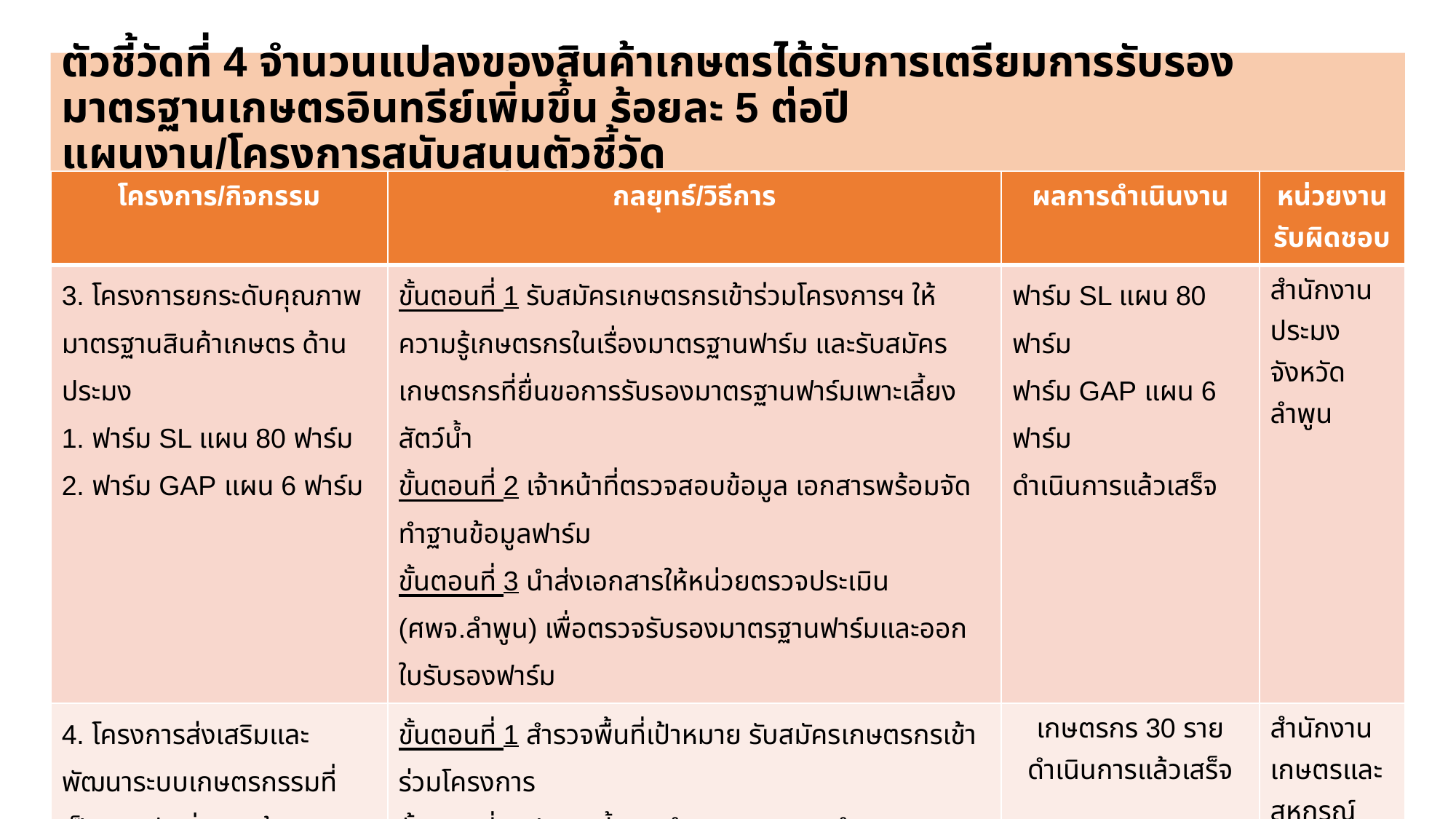

# ตัวชี้วัดที่ 4 จำนวนแปลงของสินค้าเกษตรได้รับการเตรียมการรับรองมาตรฐานเกษตรอินทรีย์เพิ่มขึ้น ร้อยละ 5 ต่อปี แผนงาน/โครงการสนับสนุนตัวชี้วัด
| โครงการ/กิจกรรม | กลยุทธ์/วิธีการ | ผลการดำเนินงาน | หน่วยงานรับผิดชอบ |
| --- | --- | --- | --- |
| 3. โครงการยกระดับคุณภาพมาตรฐานสินค้าเกษตร ด้านประมง 1. ฟาร์ม SL แผน 80 ฟาร์ม 2. ฟาร์ม GAP แผน 6 ฟาร์ม | ขั้นตอนที่ 1 รับสมัครเกษตรกรเข้าร่วมโครงการฯ ให้ความรู้เกษตรกรในเรื่องมาตรฐานฟาร์ม และรับสมัครเกษตรกรที่ยื่นขอการรับรองมาตรฐานฟาร์มเพาะเลี้ยงสัตว์น้ำ ขั้นตอนที่ 2 เจ้าหน้าที่ตรวจสอบข้อมูล เอกสารพร้อมจัดทำฐานข้อมูลฟาร์ม ขั้นตอนที่ 3 นำส่งเอกสารให้หน่วยตรวจประเมิน (ศพจ.ลำพูน) เพื่อตรวจรับรองมาตรฐานฟาร์มและออกใบรับรองฟาร์ม | ฟาร์ม SL แผน 80 ฟาร์ม ฟาร์ม GAP แผน 6 ฟาร์ม ดำเนินการแล้วเสร็จ | สำนักงานประมงจังหวัดลำพูน |
| 4. โครงการส่งเสริมและพัฒนาระบบเกษตรกรรมที่เป็นมิตรกับสิ่งแวดล้อม | ขั้นตอนที่ 1 สำรวจพื้นที่เป้าหมาย รับสมัครเกษตรกรเข้าร่วมโครงการ ขั้นตอนที่ 2 ประชุมชี้แจง กำหนดแผนการดำเนินงาน และจัดทำหลักสูตรการฝึกอบรม ขั้นตอนที่ 3 ถ่ายทอดความรู้กระบวนการทำเกษตรกรรมยั่งยืน การรับรองมาตรฐานระบบ PGS ด้วยกระบวนการมีส่วนร่วมของชุมชน ขั้นตอนที่ 4 อบรมผู้นำการตรวจแปลงเกษตรอินทรีย์ PGS ขั้นตอนที่ 5 ติดตามและสรุปผลการดำเนินงาน | เกษตรกร 30 ราย ดำเนินการแล้วเสร็จ | สำนักงานเกษตรและสหกรณ์จังหวัดลำพูน |